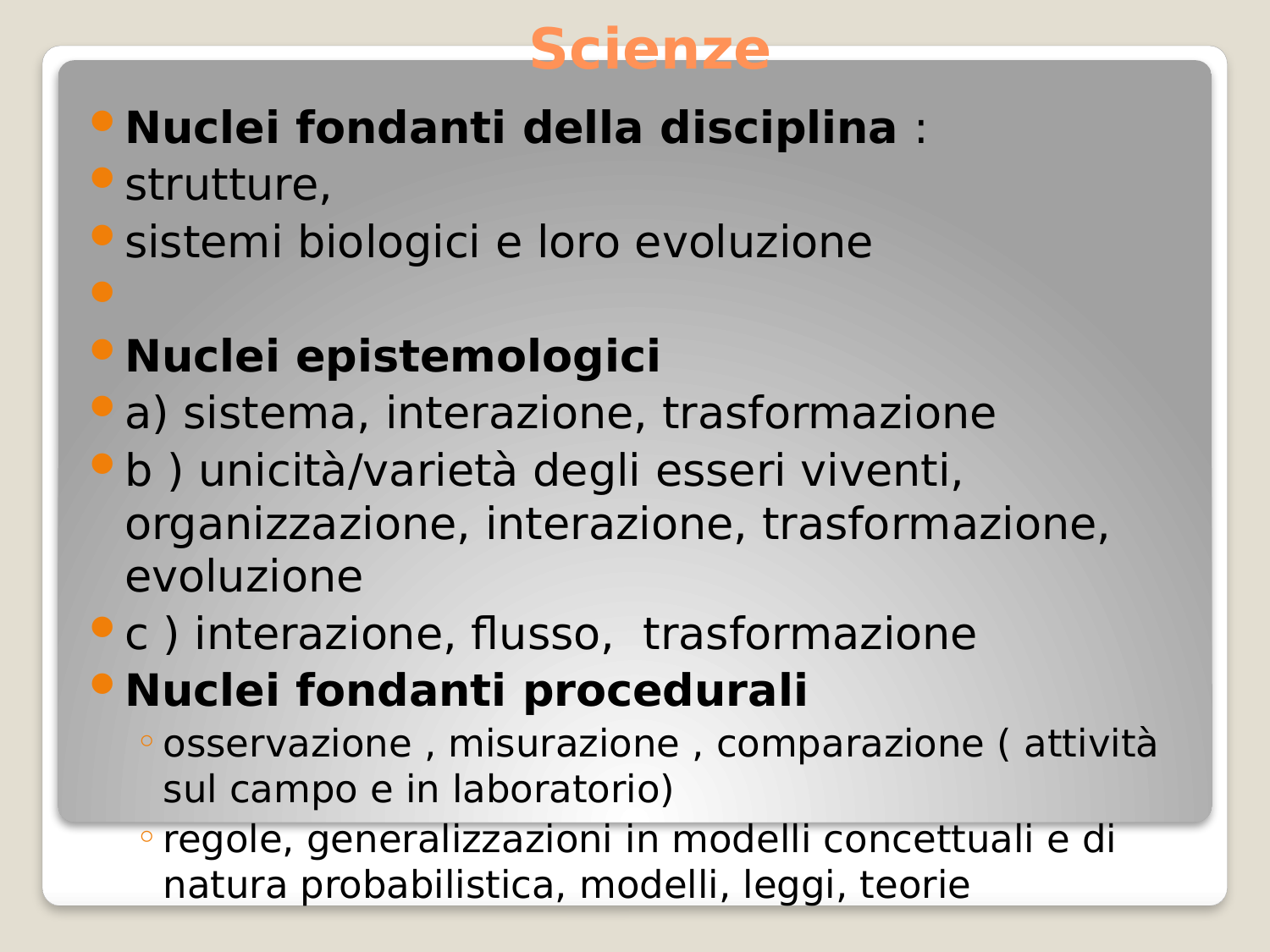

# Scienze
Nuclei fondanti della disciplina :
strutture,
sistemi biologici e loro evoluzione

Nuclei epistemologici
a) sistema, interazione, trasformazione
b ) unicità/varietà degli esseri viventi, organizzazione, interazione, trasformazione, evoluzione
c ) interazione, flusso,  trasformazione
Nuclei fondanti procedurali
osservazione , misurazione , comparazione ( attività sul campo e in laboratorio)
regole, generalizzazioni in modelli concettuali e di natura probabilistica, modelli, leggi, teorie